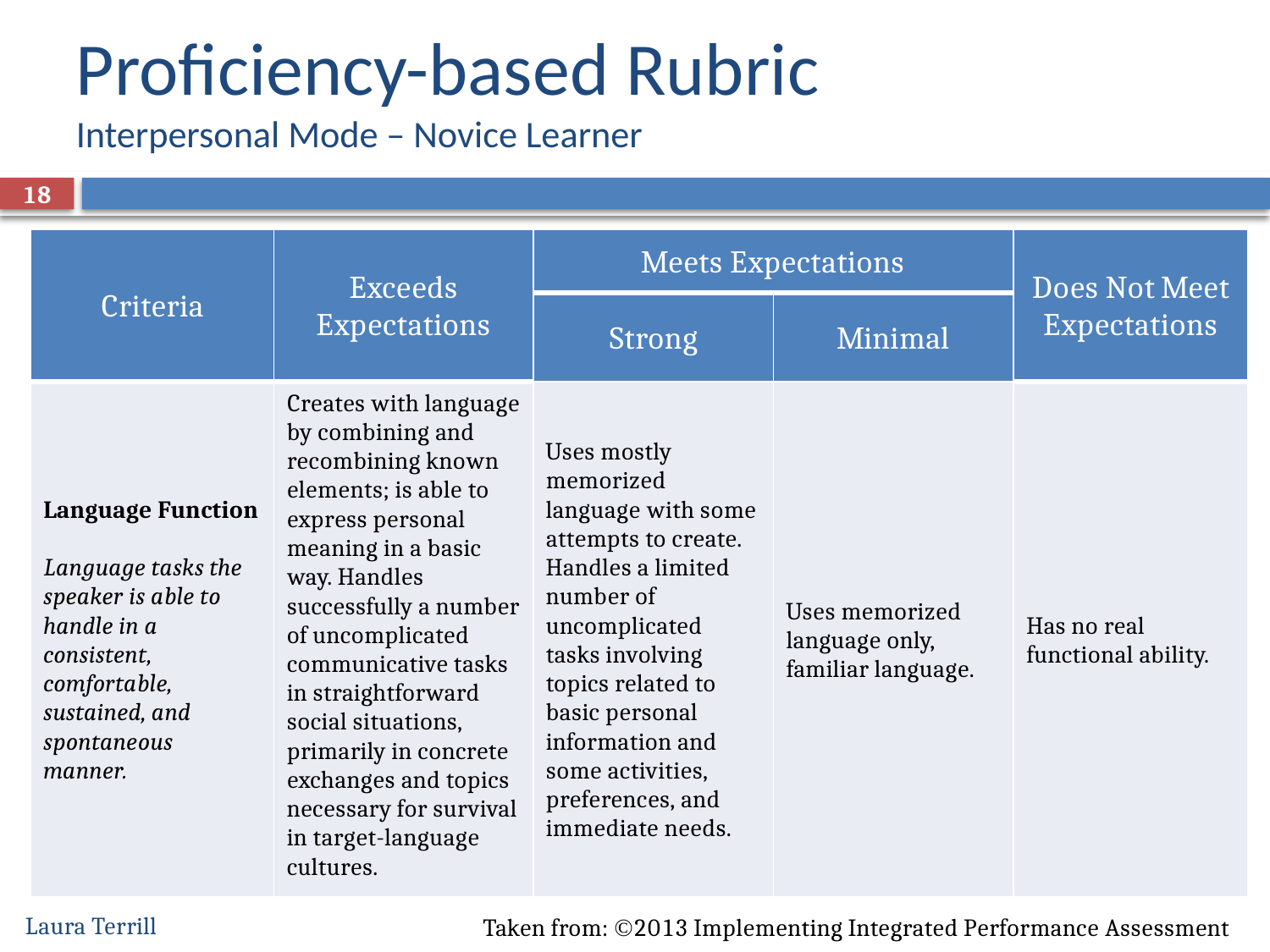

# Proficiency-based Rubric Interpersonal Mode – Novice Learner
18
| Criteria | Exceeds Expectations | Meets Expectations |  | Does Not Meet Expectations |
| --- | --- | --- | --- | --- |
|  |  | Strong | Minimal |  |
| Language Function Language tasks the speaker is able to handle in a consistent, comfortable, sustained, and spontaneous manner. | Creates with language by combining and recombining known elements; is able to express personal meaning in a basic way. Handles successfully a number of uncomplicated communicative tasks in straightforward social situations, primarily in concrete exchanges and topics necessary for survival in target-language cultures. | Uses mostly memorized language with some attempts to create. Handles a limited number of uncomplicated tasks involving topics related to basic personal information and some activities, preferences, and immediate needs. | Uses memorized language only, familiar language. | Has no real functional ability. |
Laura Terrill
Taken from: ©2013 Implementing Integrated Performance Assessment